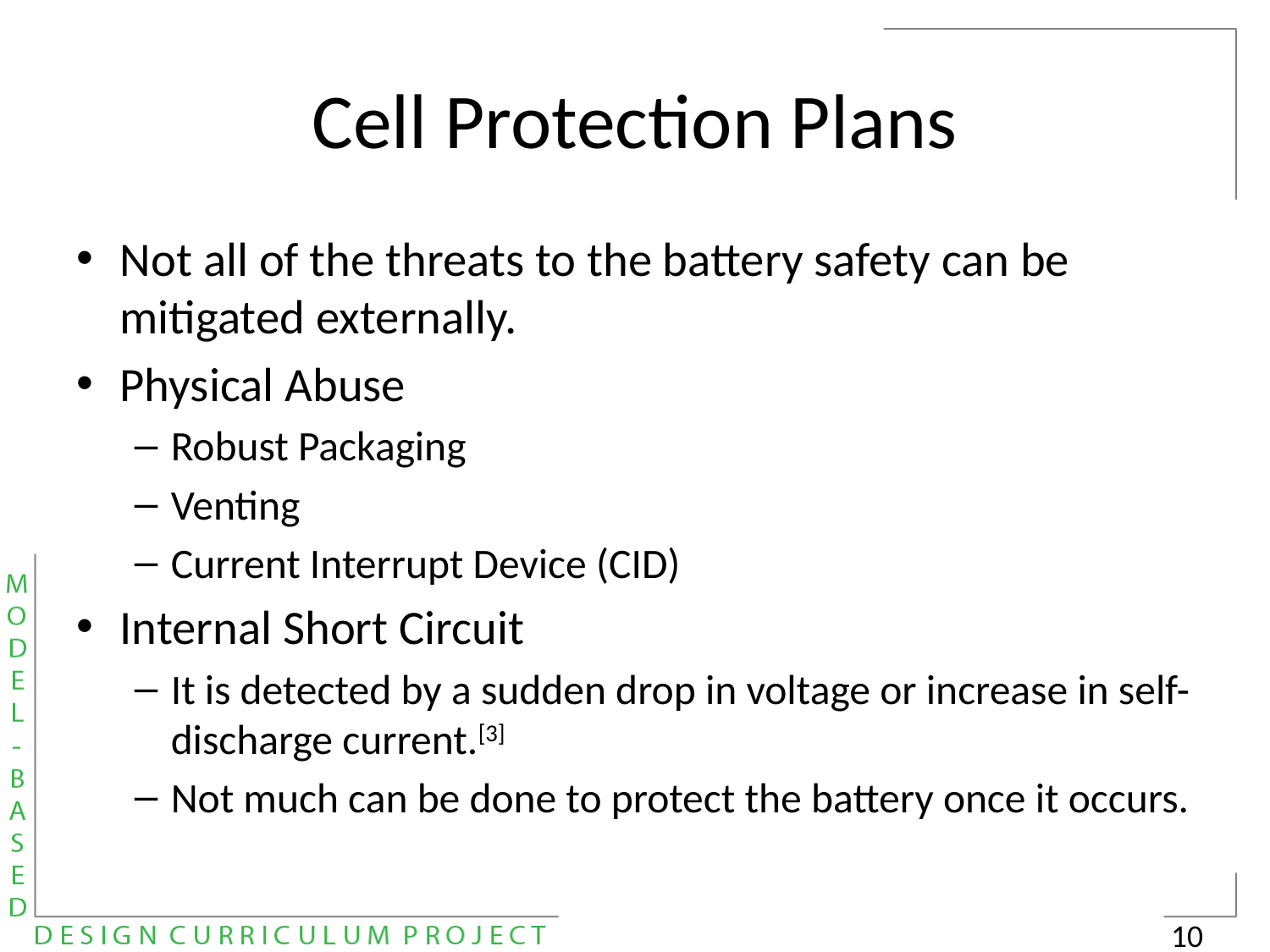

# Cell Protection Plans
Not all of the threats to the battery safety can be mitigated externally.
Physical Abuse
Robust Packaging
Venting
Current Interrupt Device (CID)
Internal Short Circuit
It is detected by a sudden drop in voltage or increase in self-discharge current.[3]
Not much can be done to protect the battery once it occurs.